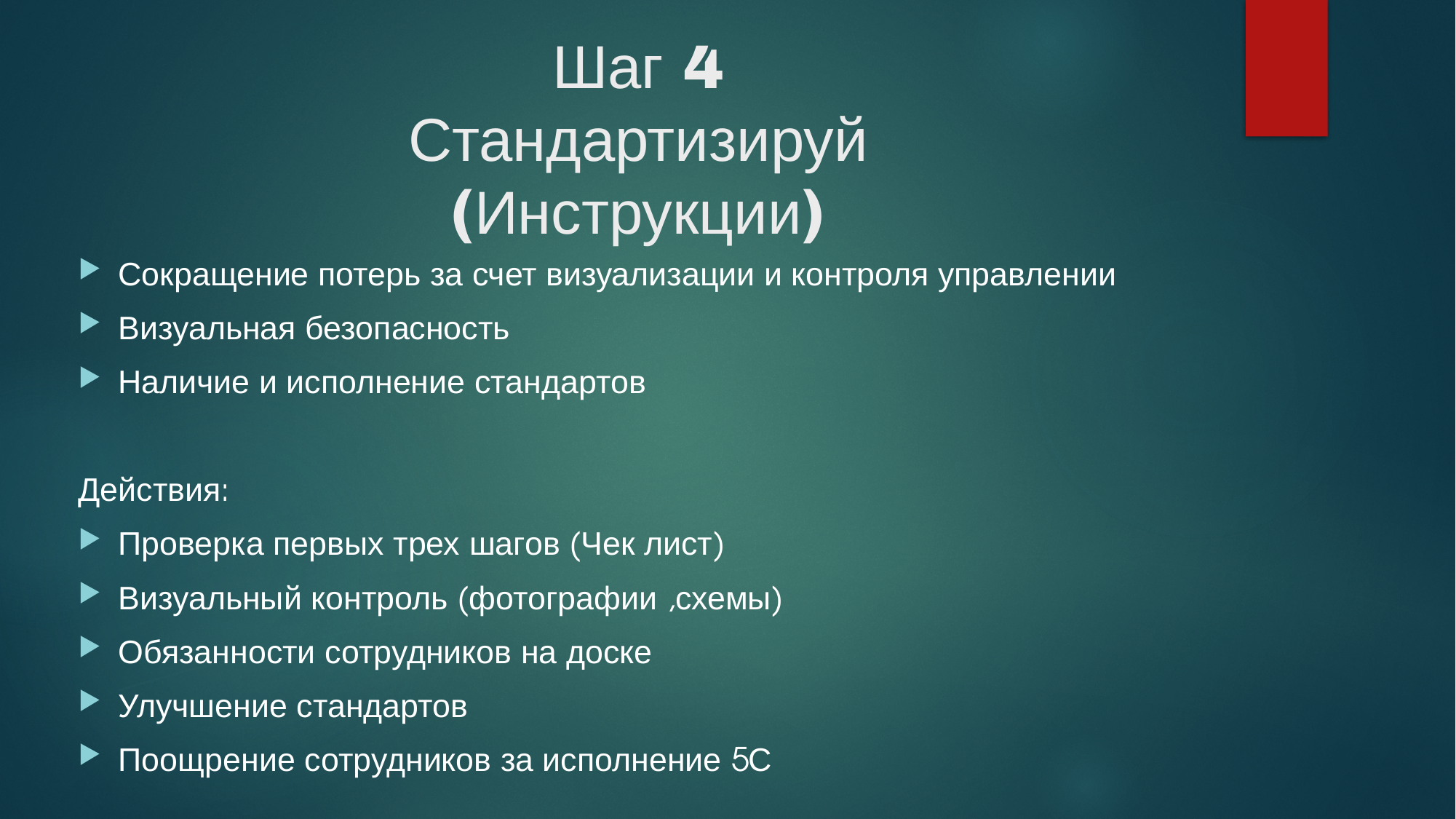

# Шаг 4 Стандартизируй (Инструкции)
Сокращение потерь за счет визуализации и контроля управлении
Визуальная безопасность
Наличие и исполнение стандартов

Действия:
Проверка первых трех шагов (Чек лист)
Визуальный контроль (фотографии ,схемы)
Обязанности сотрудников на доске
Улучшение стандартов
Поощрение сотрудников за исполнение 5С